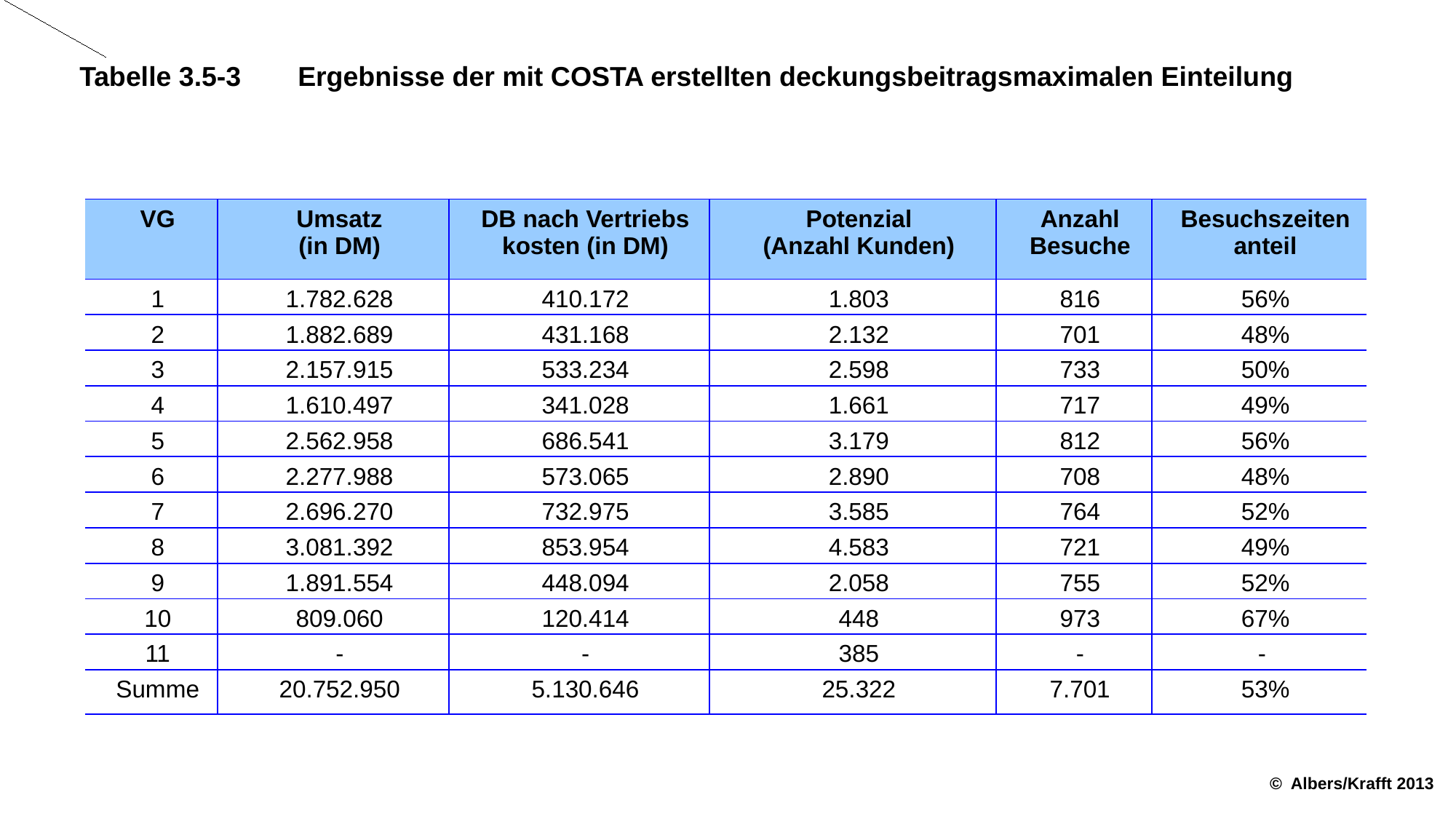

Tabelle 3.5-3	Ergebnisse der mit COSTA erstellten deckungsbeitragsmaximalen Einteilung
| VG | Umsatz (in DM) | DB nach Vertriebs­kosten (in DM) | Potenzial (Anzahl Kunden) | Anzahl Besuche | Besuchs­zeiten­anteil |
| --- | --- | --- | --- | --- | --- |
| 1 | 1.782.628 | 410.172 | 1.803 | 816 | 56% |
| 2 | 1.882.689 | 431.168 | 2.132 | 701 | 48% |
| 3 | 2.157.915 | 533.234 | 2.598 | 733 | 50% |
| 4 | 1.610.497 | 341.028 | 1.661 | 717 | 49% |
| 5 | 2.562.958 | 686.541 | 3.179 | 812 | 56% |
| 6 | 2.277.988 | 573.065 | 2.890 | 708 | 48% |
| 7 | 2.696.270 | 732.975 | 3.585 | 764 | 52% |
| 8 | 3.081.392 | 853.954 | 4.583 | 721 | 49% |
| 9 | 1.891.554 | 448.094 | 2.058 | 755 | 52% |
| 10 | 809.060 | 120.414 | 448 | 973 | 67% |
| 11 | - | - | 385 | - | - |
| Summe | 20.752.950 | 5.130.646 | 25.322 | 7.701 | 53% |
©  Albers/Krafft 2013